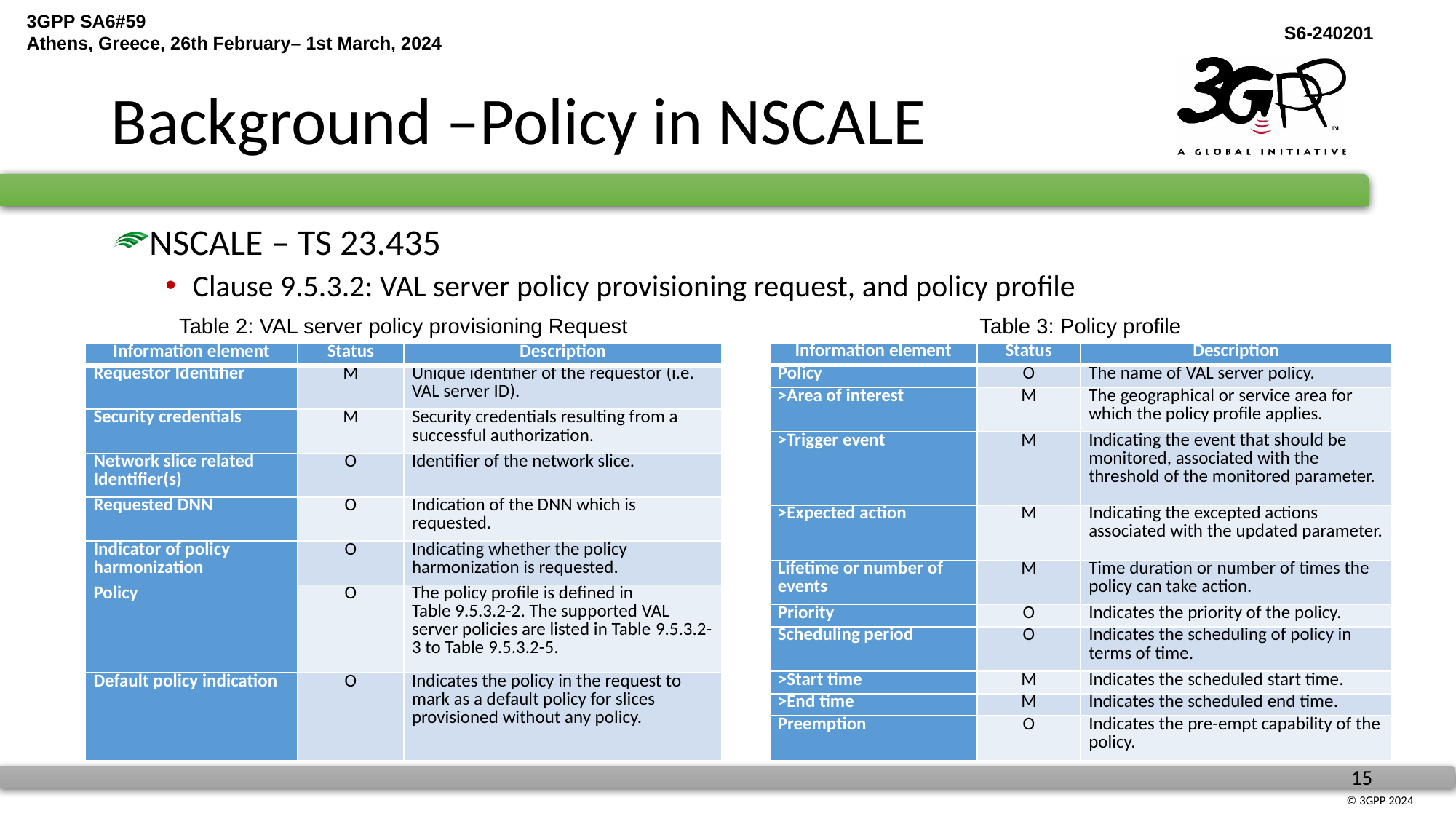

# Background –Policy in NSCALE
NSCALE – TS 23.435
Clause 9.5.3.2: VAL server policy provisioning request, and policy profile

Table 2: VAL server policy provisioning Request
Table 3: Policy profile
| Information element | Status | Description |
| --- | --- | --- |
| Policy | O | The name of VAL server policy. |
| >Area of interest | M | The geographical or service area for which the policy profile applies. |
| >Trigger event | M | Indicating the event that should be monitored, associated with the threshold of the monitored parameter. |
| >Expected action | M | Indicating the excepted actions associated with the updated parameter. |
| Lifetime or number of events | M | Time duration or number of times the policy can take action. |
| Priority | O | Indicates the priority of the policy. |
| Scheduling period | O | Indicates the scheduling of policy in terms of time. |
| >Start time | M | Indicates the scheduled start time. |
| >End time | M | Indicates the scheduled end time. |
| Preemption | O | Indicates the pre-empt capability of the policy. |
| Information element | Status | Description |
| --- | --- | --- |
| Requestor Identifier | M | Unique identifier of the requestor (i.e. VAL server ID). |
| Security credentials | M | Security credentials resulting from a successful authorization. |
| Network slice related Identifier(s) | O | Identifier of the network slice. |
| Requested DNN | O | Indication of the DNN which is requested. |
| Indicator of policy harmonization | O | Indicating whether the policy harmonization is requested. |
| Policy | O | The policy profile is defined in Table 9.5.3.2-2. The supported VAL server policies are listed in Table 9.5.3.2-3 to Table 9.5.3.2-5. |
| Default policy indication | O | Indicates the policy in the request to mark as a default policy for slices provisioned without any policy. |